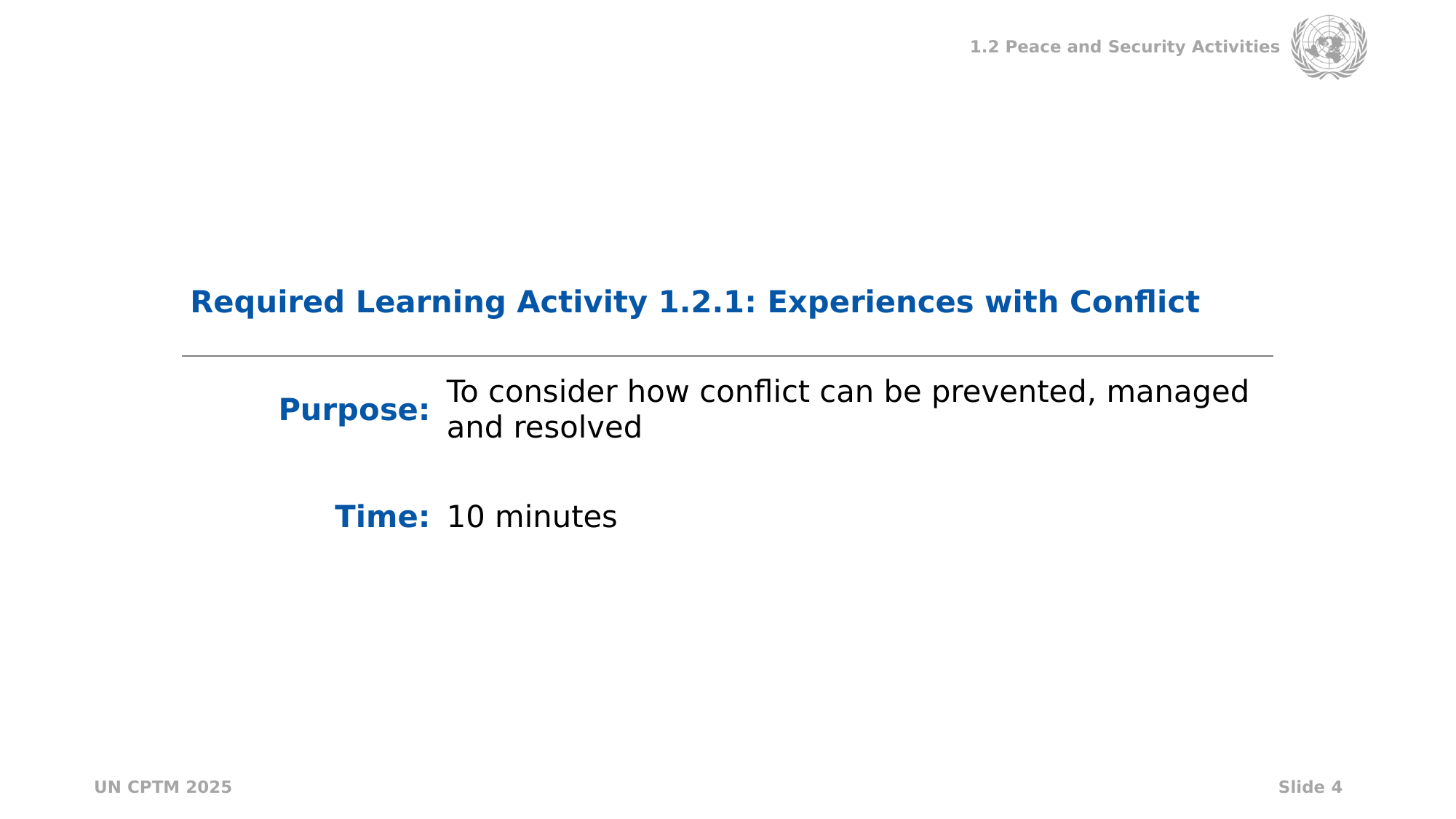

| Required Learning Activity 1.2.1: Experiences with Conflict |  |
| --- | --- |
| Purpose: | To consider how conflict can be prevented, managed and resolved |
| Time: | 10 minutes |